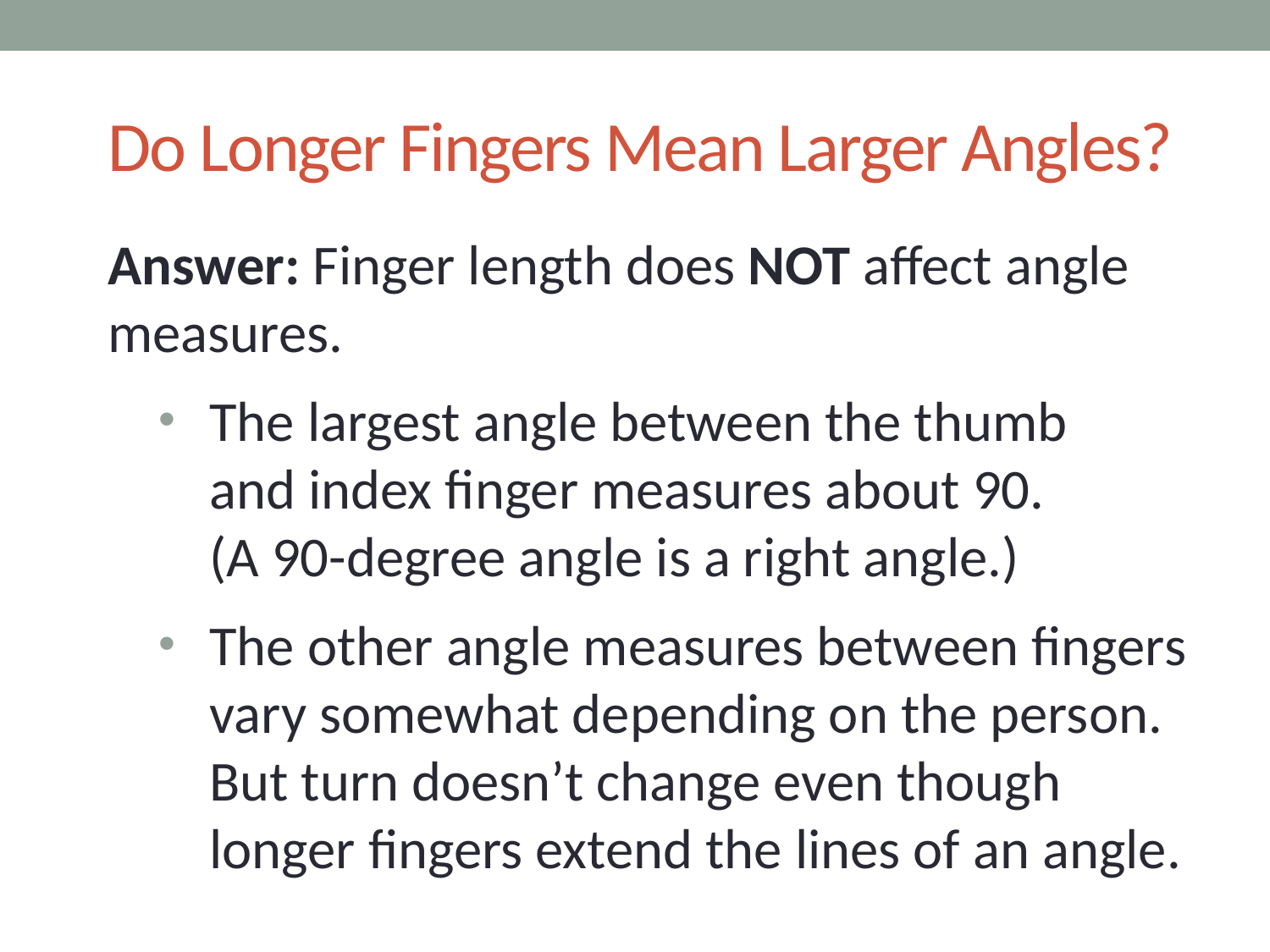

# Do Longer Fingers Mean Larger Angles?
Answer: Finger length does NOT affect angle measures.
The largest angle between the thumb
and index finger measures about 90.
(A 90-degree angle is a right angle.)
The other angle measures between fingers vary somewhat depending on the person. But turn doesn’t change even though longer fingers extend the lines of an angle.